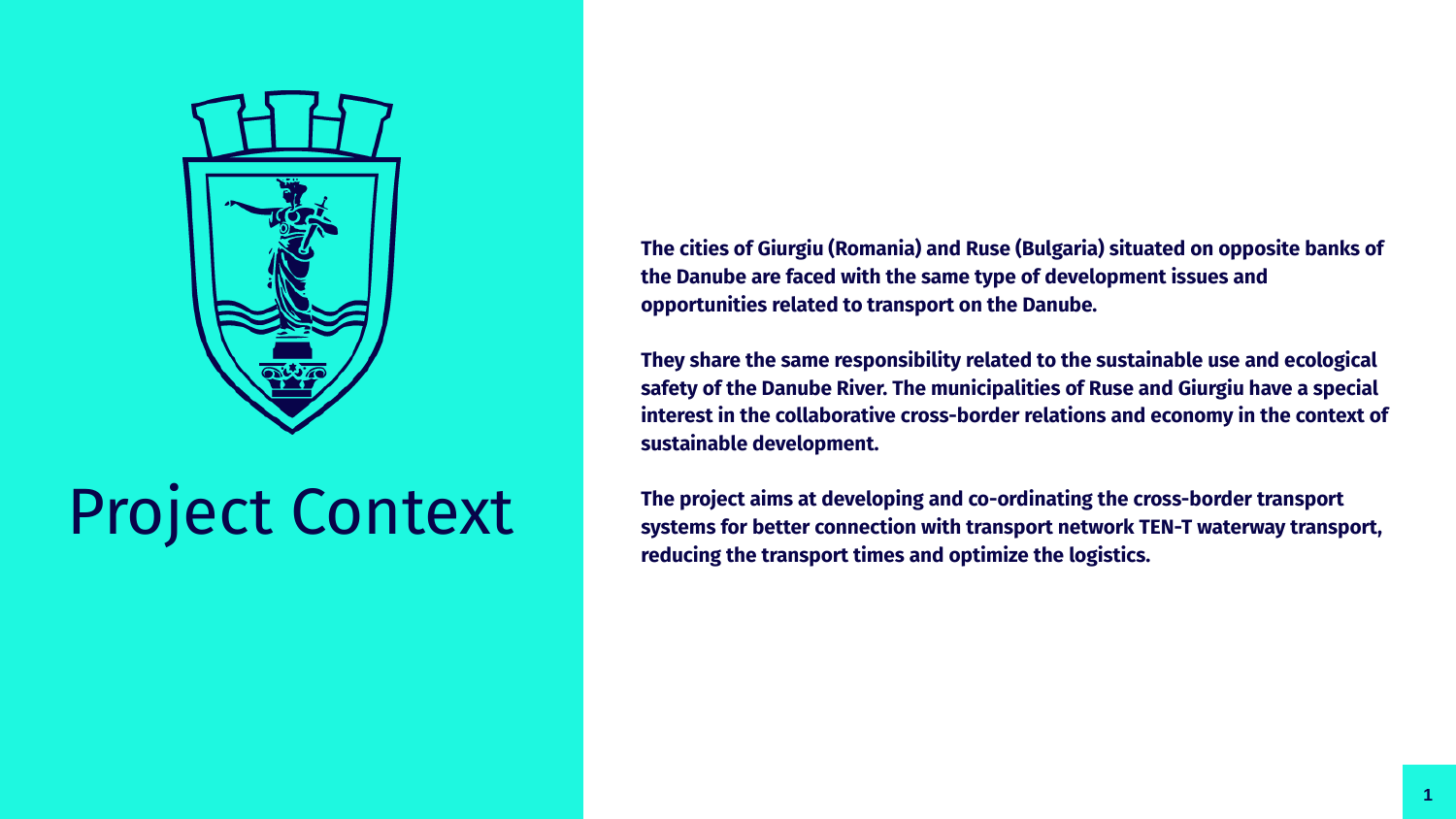

The cities of Giurgiu (Romania) and Ruse (Bulgaria) situated on opposite banks of the Danube are faced with the same type of development issues and opportunities related to transport on the Danube.
They share the same responsibility related to the sustainable use and ecological safety of the Danube River. The municipalities of Ruse and Giurgiu have a special interest in the collaborative cross-border relations and economy in the context of sustainable development.
The project aims at developing and co-ordinating the cross-border transport systems for better connection with transport network TEN-T waterway transport, reducing the transport times and optimize the logistics.
# Project Context
1